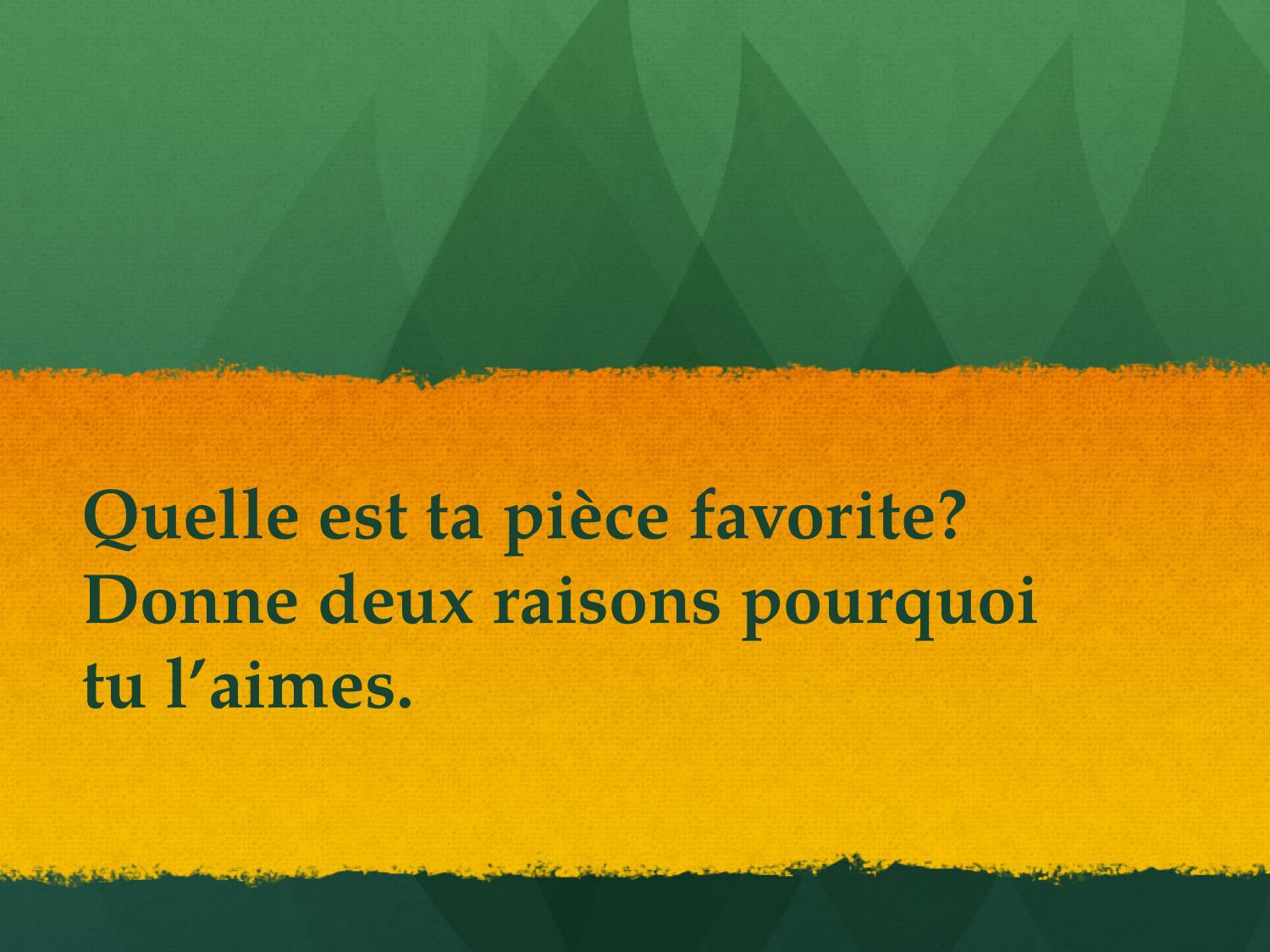

# Quelle est ta pièce favorite?  Donne deux raisons pourquoi tu l’aimes.